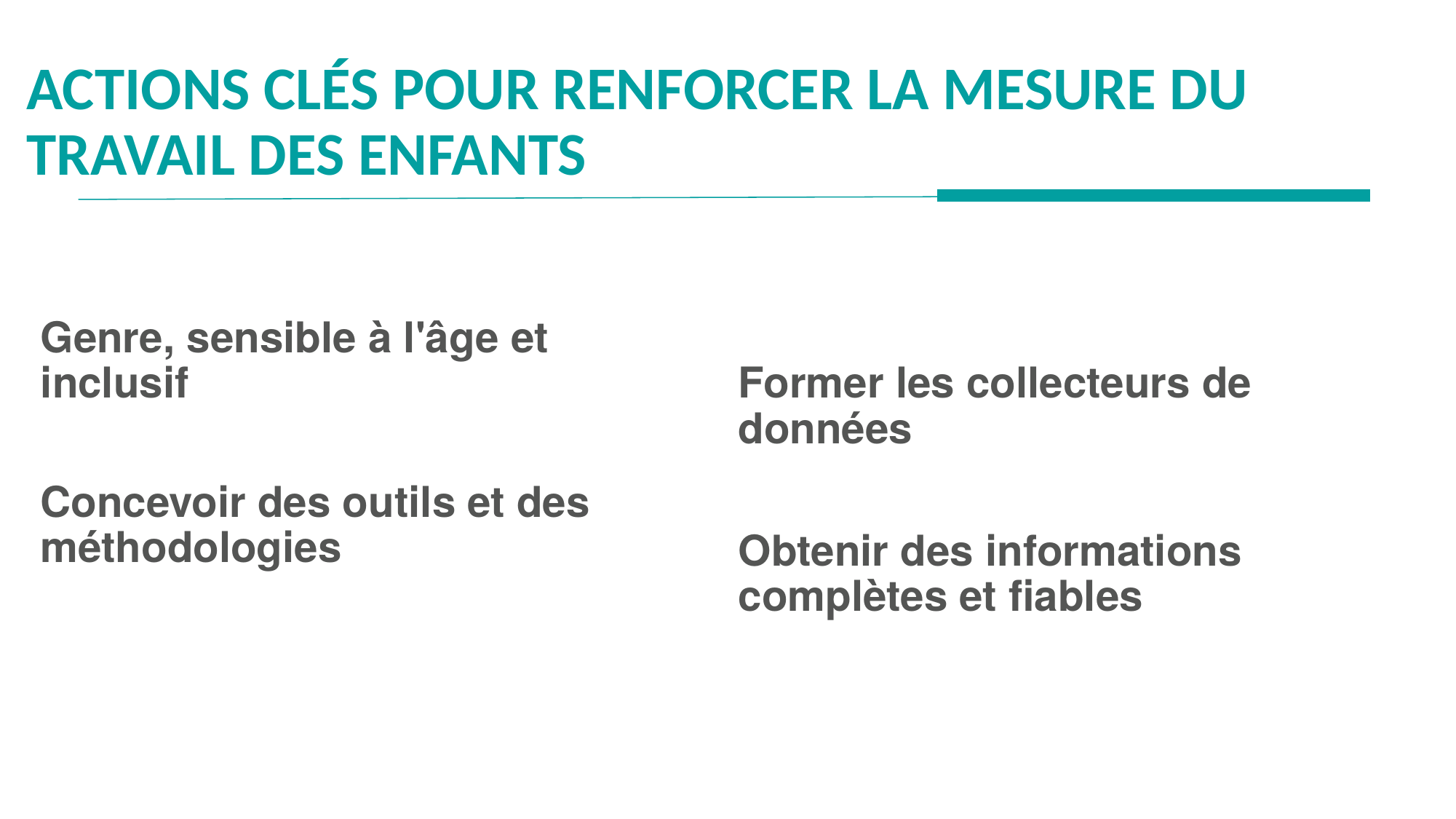

# ACTIONS CLÉS POUR RENFORCER LA MESURE DU TRAVAIL DES ENFANTS

Former les collecteurs de données

Obtenir des informations complètes et fiables

Genre, sensible à l'âge et inclusif

Concevoir des outils et des méthodologies